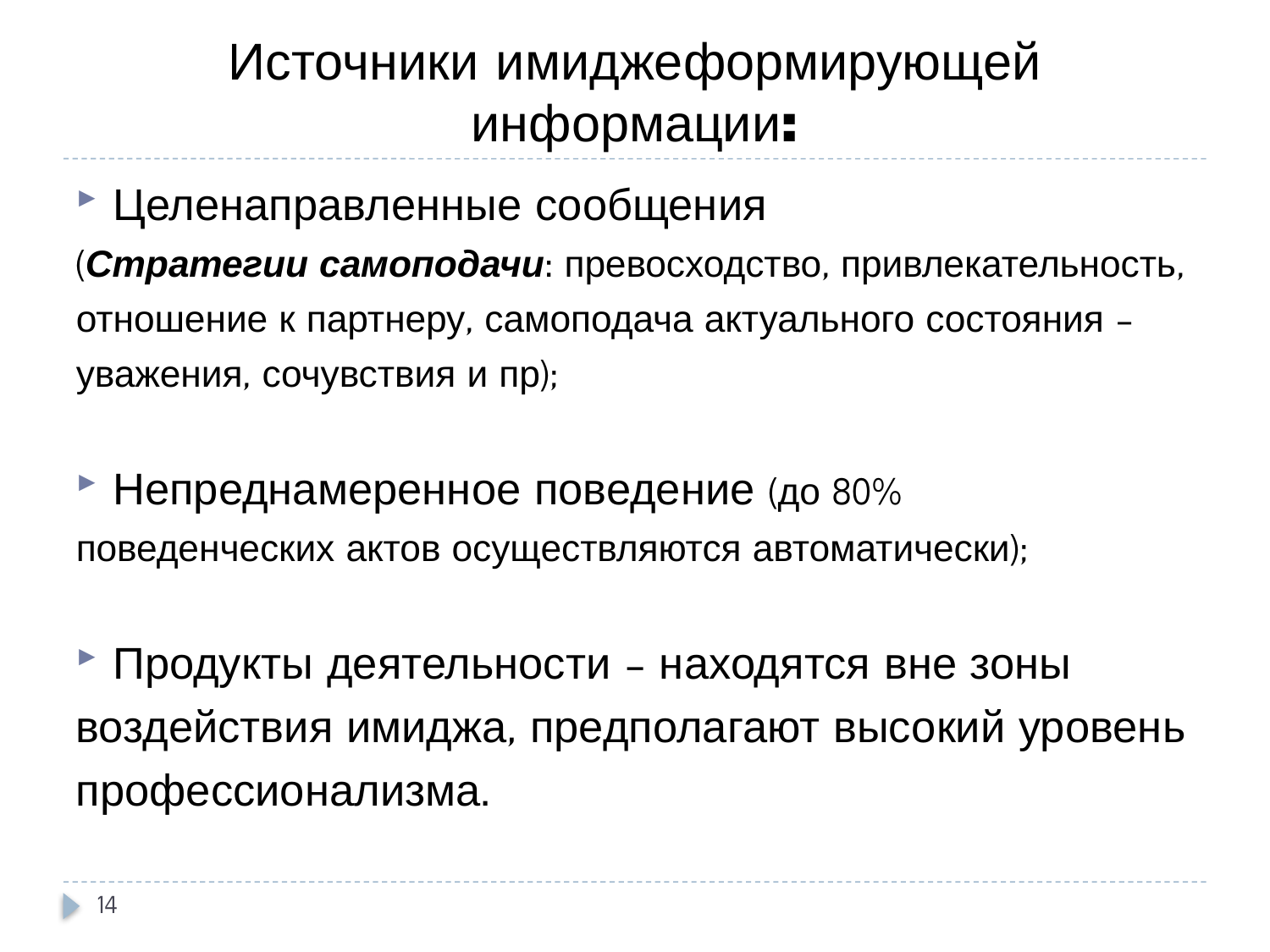

# Источники имиджеформирующей информации:
Целенаправленные сообщения
(Стратегии самоподачи: превосходство, привлекательность,
отношение к партнеру, самоподача актуального состояния –
уважения, сочувствия и пр);

Непреднамеренное поведение (до 80%
поведенческих актов осуществляются автоматически);

Продукты деятельности – находятся вне зоны
воздействия имиджа, предполагают высокий уровень
профессионализма.

14